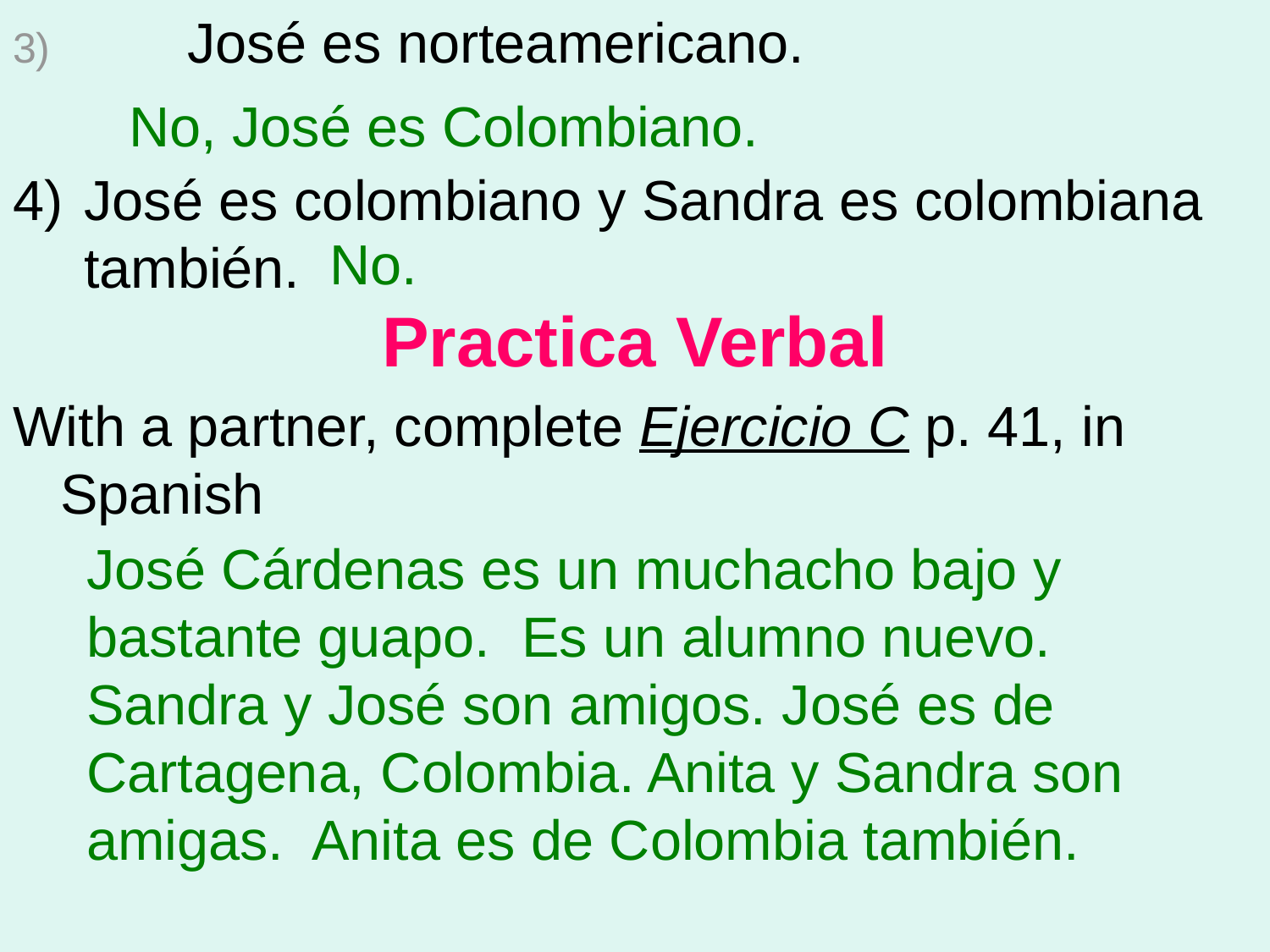

3) 	José es norteamericano.

José es colombiano y Sandra es colombiana también.

With a partner, complete Ejercicio C p. 41, in Spanish

No, José es Colombiano.
No.
# Practica Verbal
José Cárdenas es un muchacho bajo y bastante guapo.  Es un alumno nuevo. Sandra y José son amigos. José es de Cartagena, Colombia. Anita y Sandra son amigas.  Anita es de Colombia también.